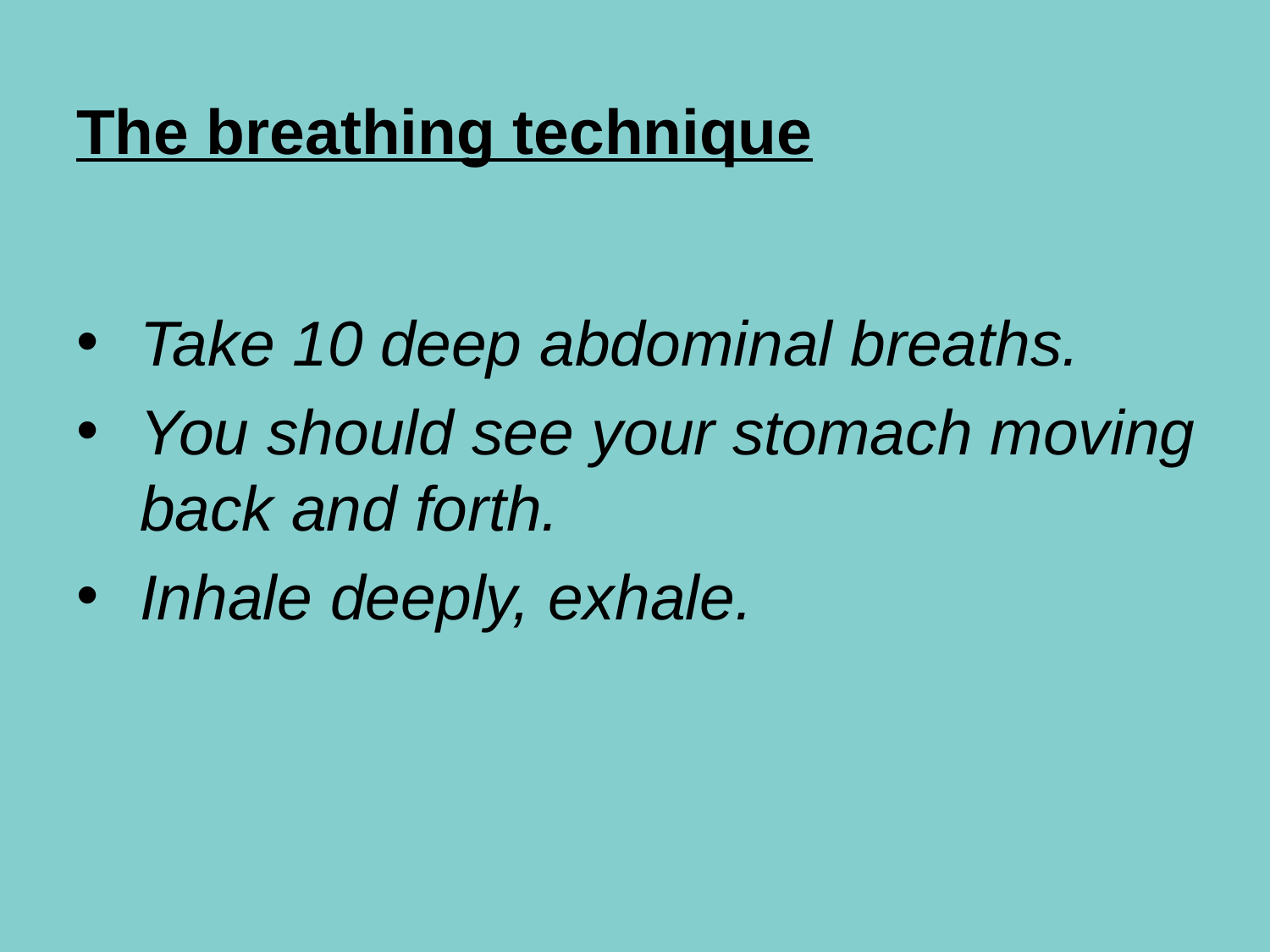

# The breathing technique
Take 10 deep abdominal breaths.
You should see your stomach moving back and forth.
Inhale deeply, exhale.